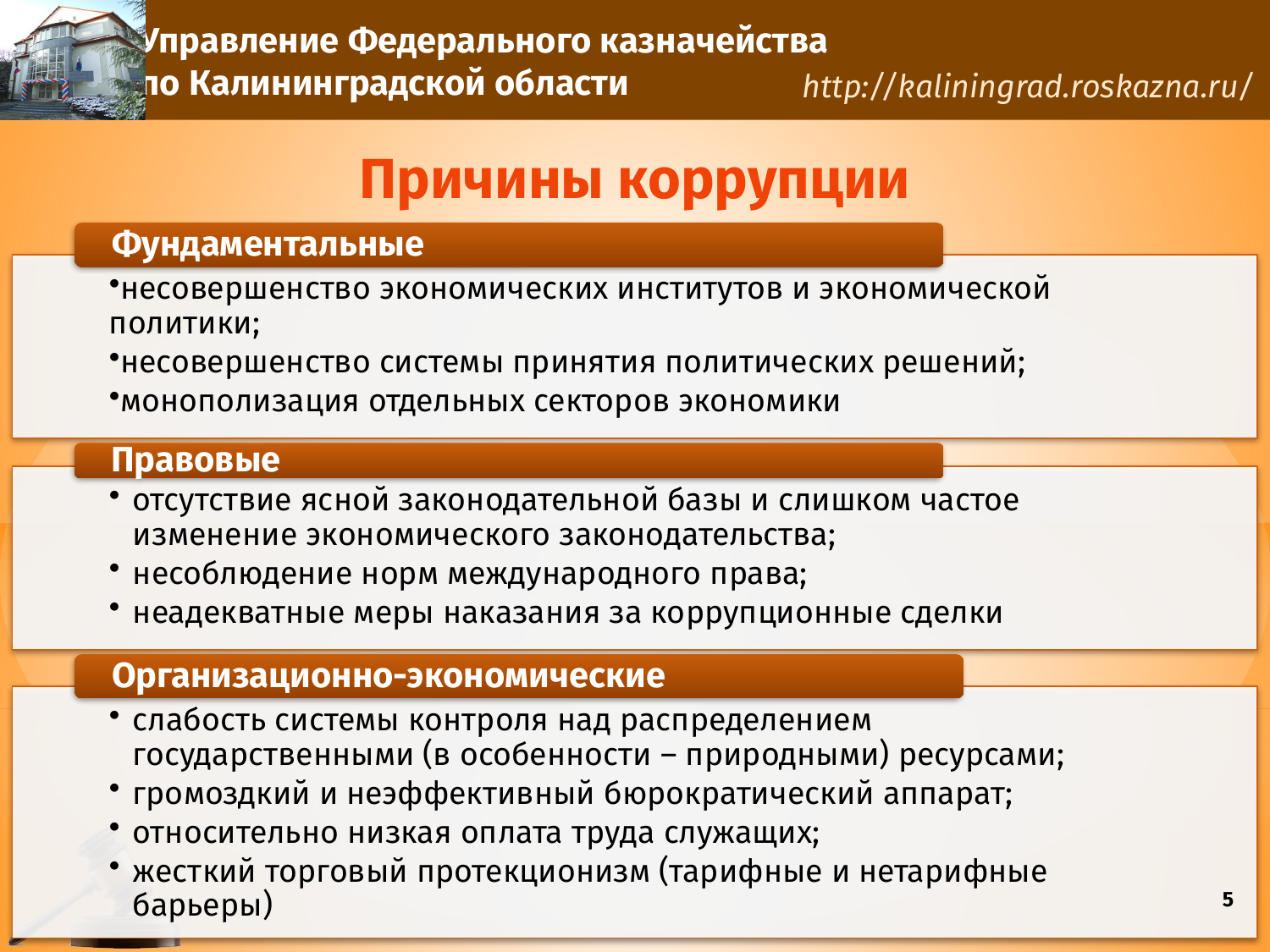

Причины коррупции
несовершенство экономических институтов и экономической политики;
несовершенство системы принятия политических решений;
монополизация отдельных секторов экономики
Фундаментальные
отсутствие ясной законодательной базы и слишком частое изменение экономического законодательства;
несоблюдение норм международного права;
неадекватные меры наказания за коррупционные сделки
Правовые
слабость системы контроля над распределением государственными (в особенности – природными) ресурсами;
громоздкий и неэффективный бюрократический аппарат;
относительно низкая оплата труда служащих;
жесткий торговый протекционизм (тарифные и нетарифные барьеры)
Организационно-экономические
5